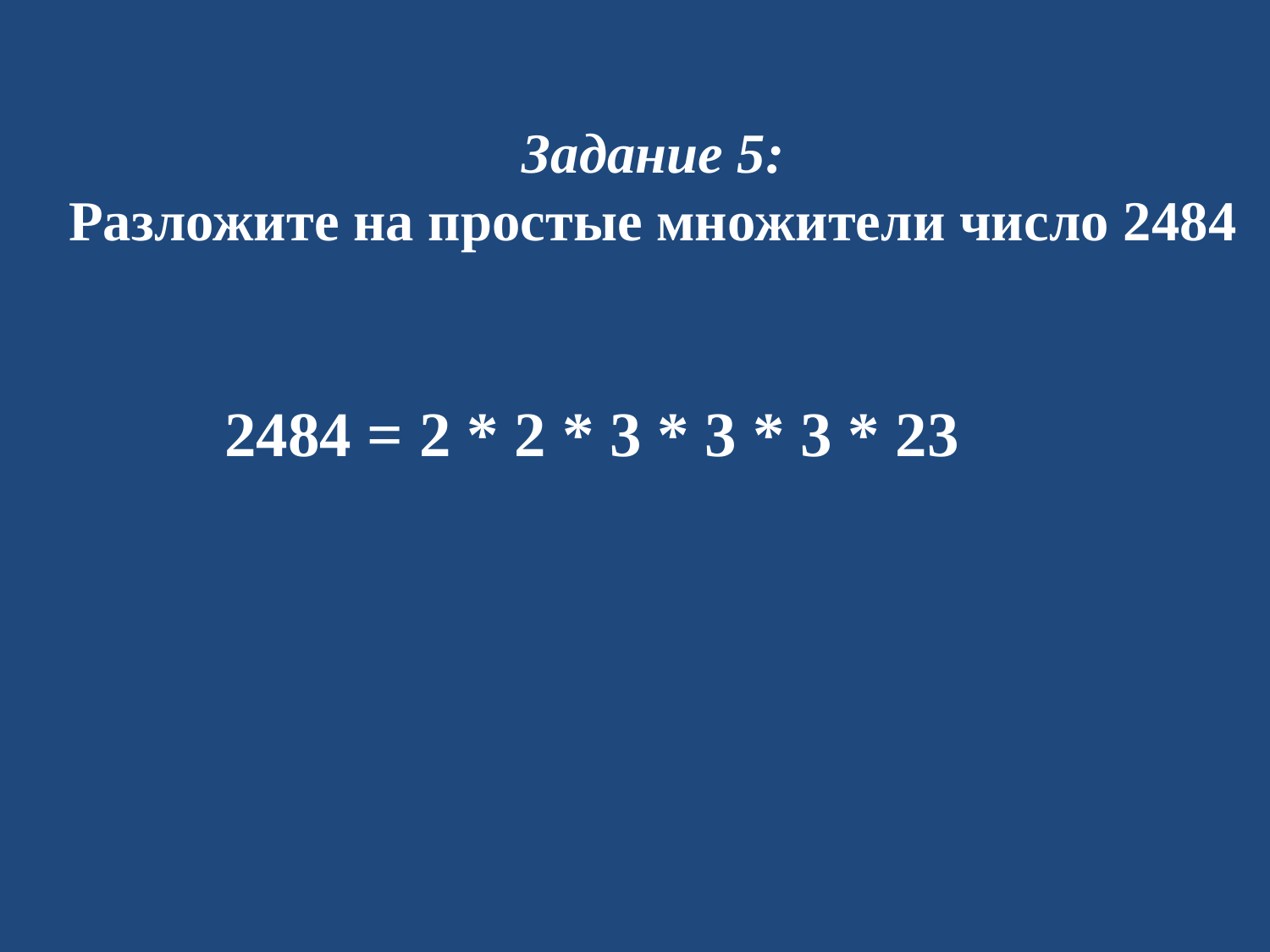

Задание 5:
 Разложите на простые множители число 2484

2484 = 2 * 2 * 3 * 3 * 3 * 23